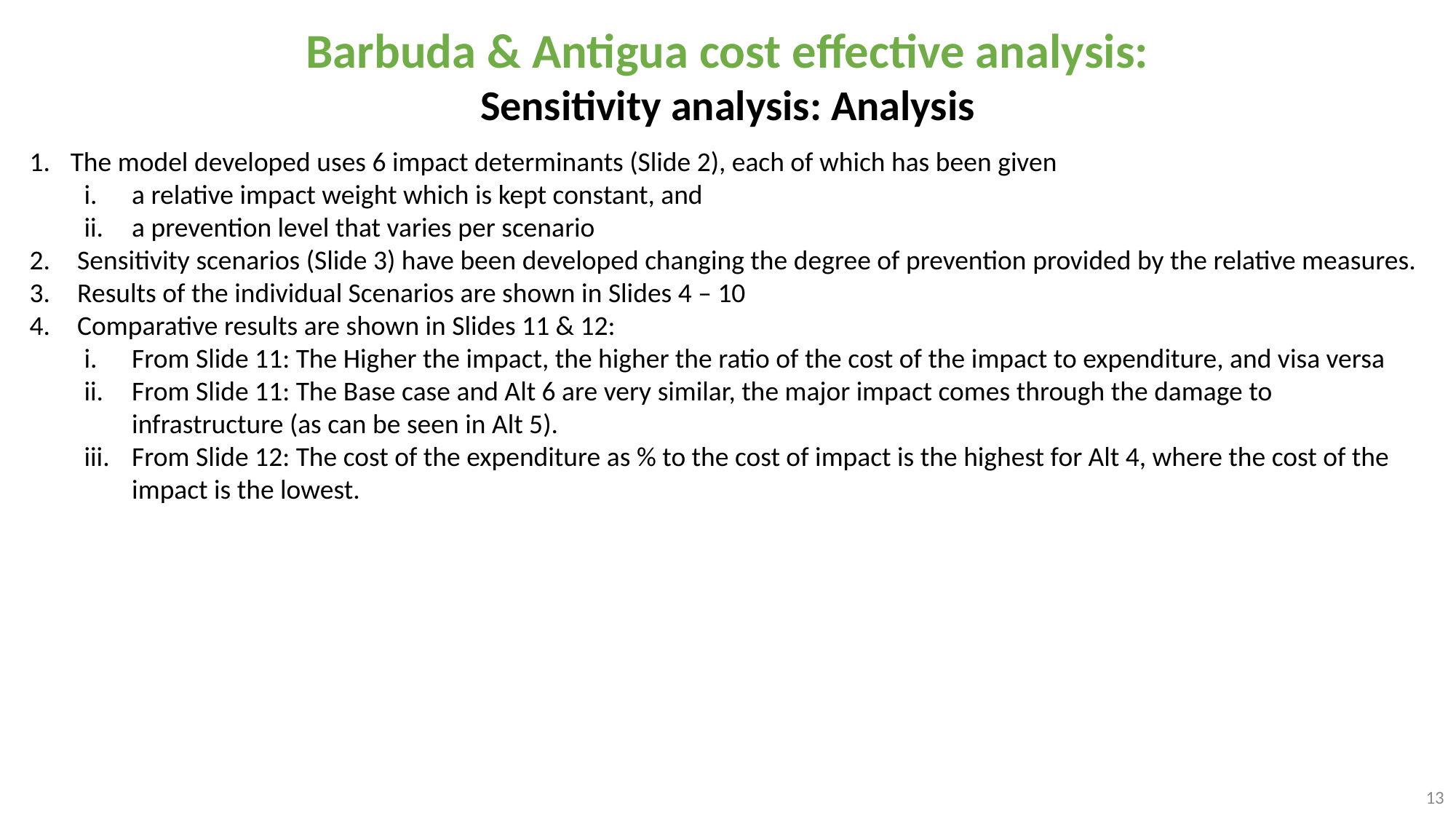

Barbuda & Antigua cost effective analysis:
Sensitivity analysis: Analysis
The model developed uses 6 impact determinants (Slide 2), each of which has been given
a relative impact weight which is kept constant, and
a prevention level that varies per scenario
Sensitivity scenarios (Slide 3) have been developed changing the degree of prevention provided by the relative measures.
Results of the individual Scenarios are shown in Slides 4 – 10
Comparative results are shown in Slides 11 & 12:
From Slide 11: The Higher the impact, the higher the ratio of the cost of the impact to expenditure, and visa versa
From Slide 11: The Base case and Alt 6 are very similar, the major impact comes through the damage to infrastructure (as can be seen in Alt 5).
From Slide 12: The cost of the expenditure as % to the cost of impact is the highest for Alt 4, where the cost of the impact is the lowest.

13